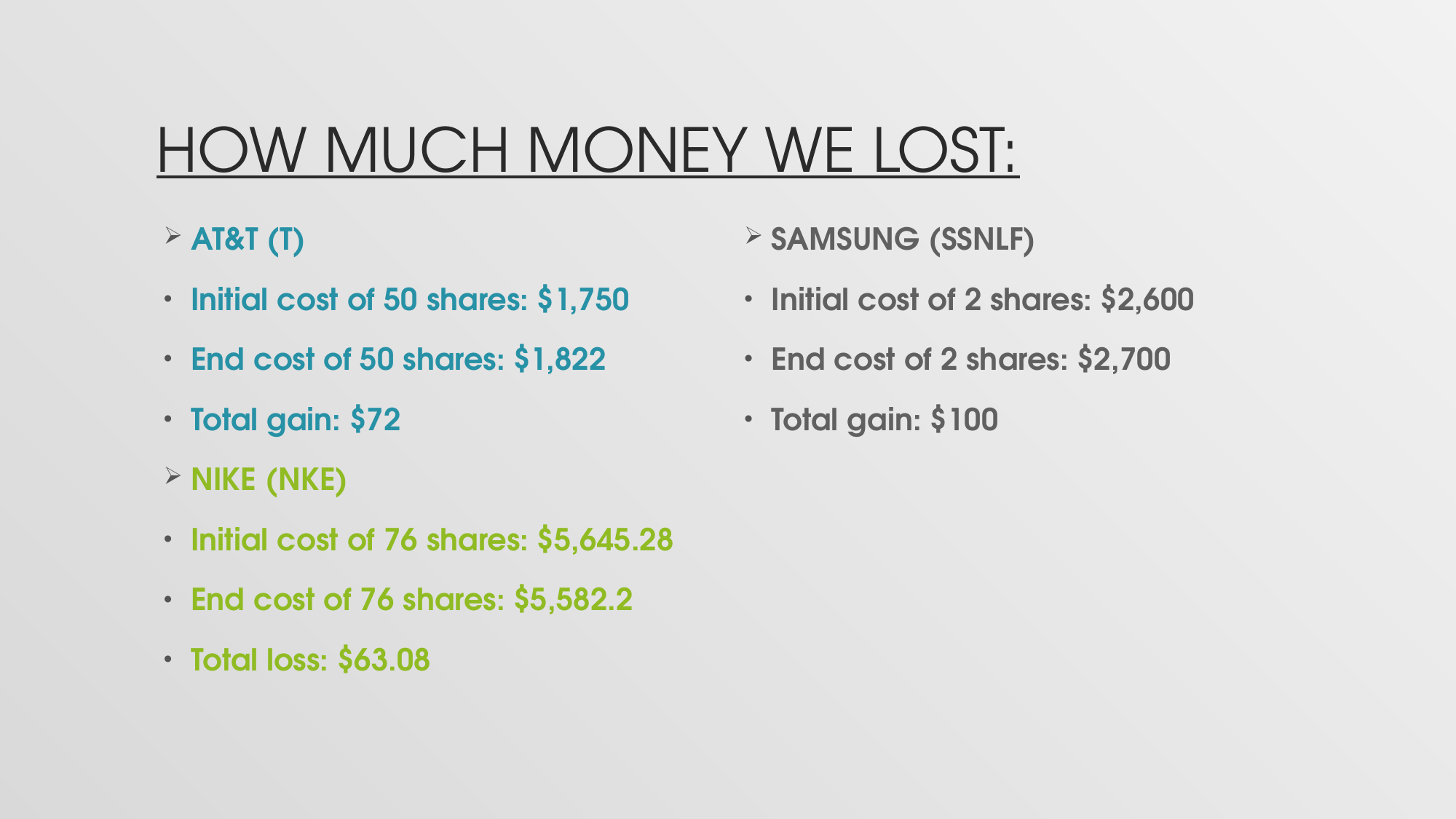

# How Much money we lost:
AT&T (T)
Initial cost of 50 shares: $1,750
End cost of 50 shares: $1,822
Total gain: $72
NIKE (NKE)
Initial cost of 76 shares: $5,645.28
End cost of 76 shares: $5,582.2
Total loss: $63.08
SAMSUNG (SSNLF)
Initial cost of 2 shares: $2,600
End cost of 2 shares: $2,700
Total gain: $100